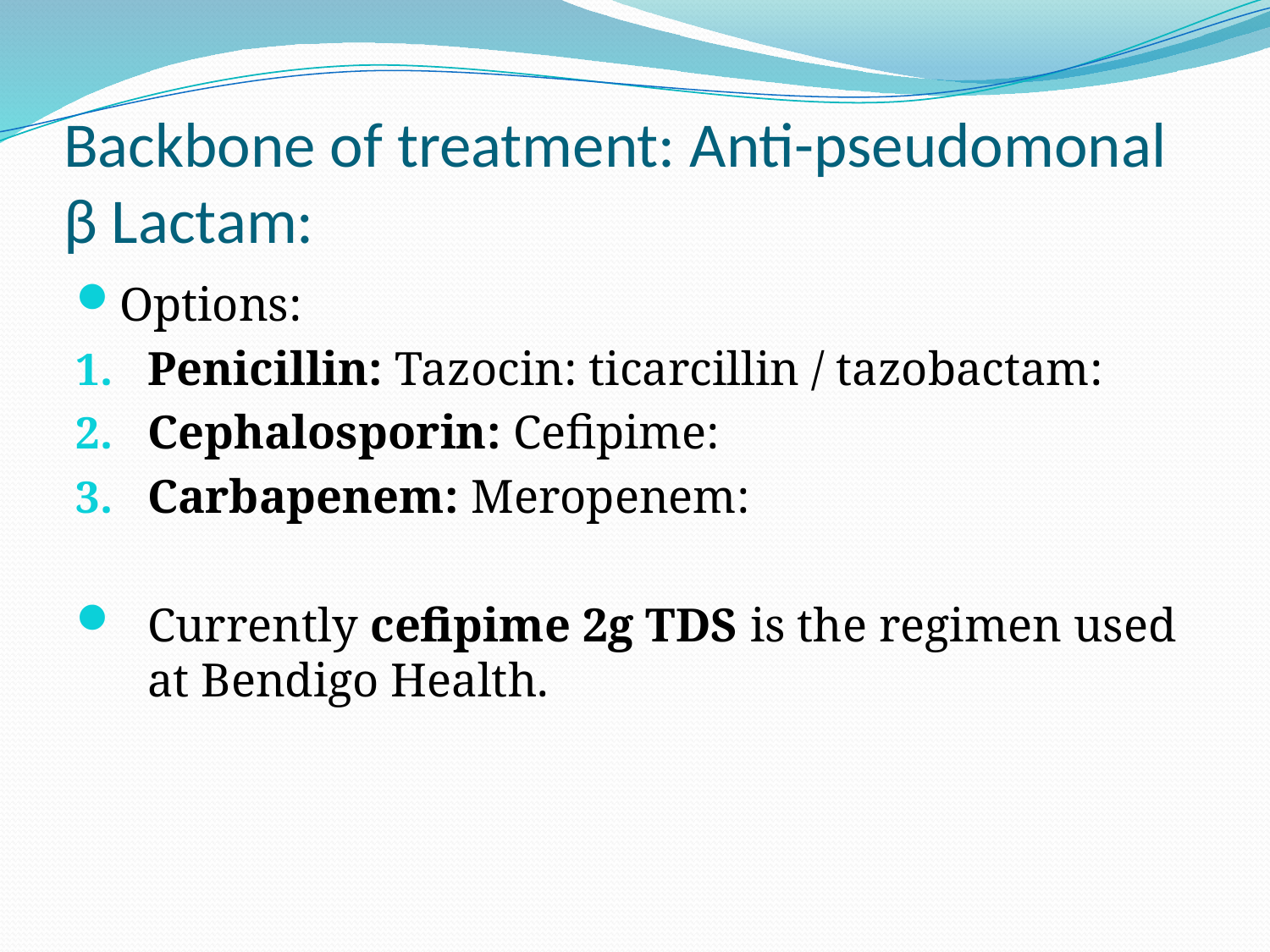

# Backbone of treatment: Anti-pseudomonal β Lactam:
Options:
Penicillin: Tazocin: ticarcillin / tazobactam:
Cephalosporin: Cefipime:
Carbapenem: Meropenem:

Currently cefipime 2g TDS is the regimen used at Bendigo Health.